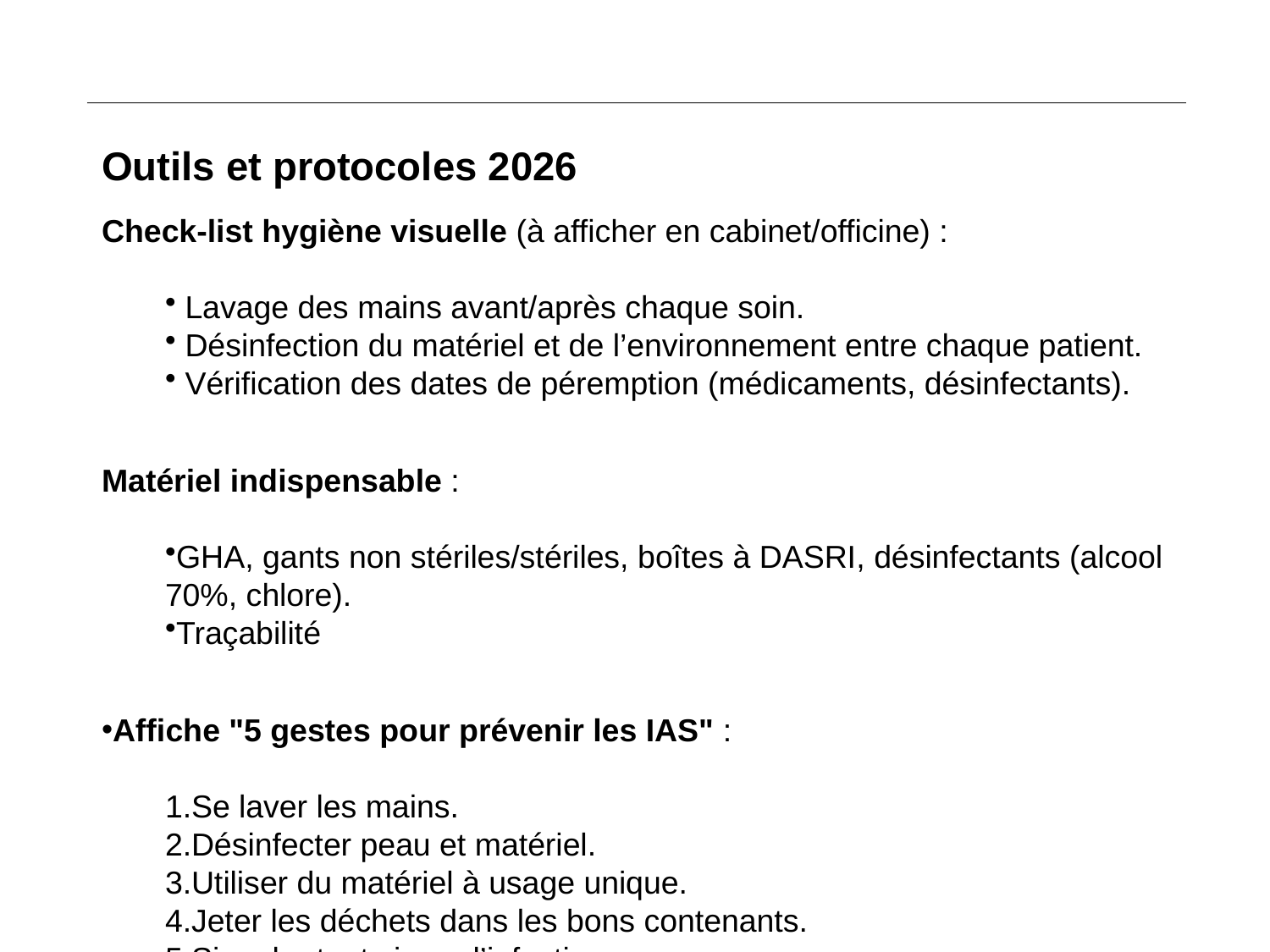

# Outils et protocoles 2026

Check-list hygiène visuelle (à afficher en cabinet/officine) :

 Lavage des mains avant/après chaque soin.
 Désinfection du matériel et de l’environnement entre chaque patient.
 Vérification des dates de péremption (médicaments, désinfectants).

Matériel indispensable :

GHA, gants non stériles/stériles, boîtes à DASRI, désinfectants (alcool 70%, chlore).
Traçabilité

Affiche "5 gestes pour prévenir les IAS" :

Se laver les mains.
Désinfecter peau et matériel.
Utiliser du matériel à usage unique.
Jeter les déchets dans les bons contenants.
Signaler tout signe d’infection